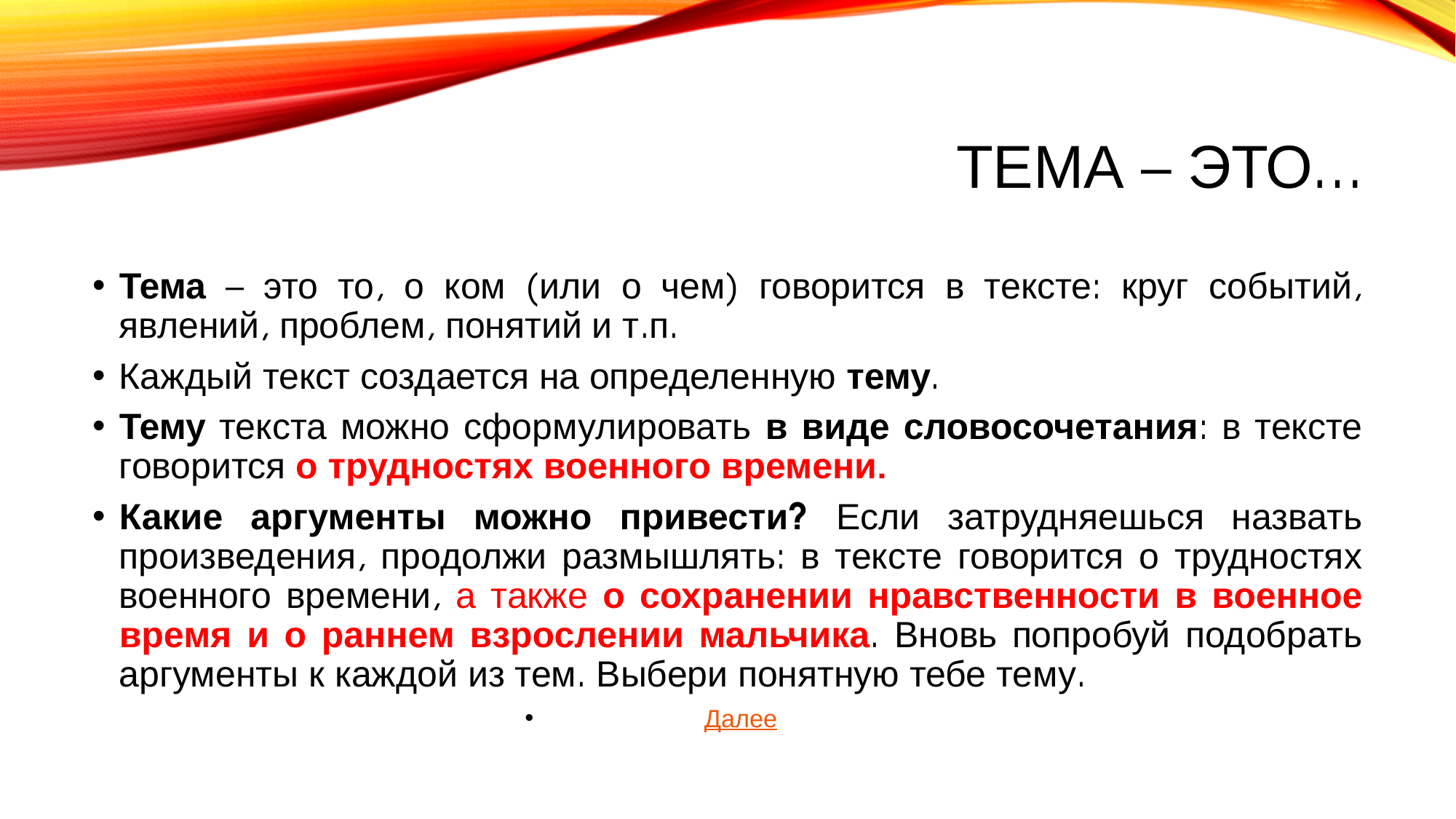

# Тема – это…
Тема – это то, о ком (или о чем) говорится в тексте: круг событий, явлений, проблем, понятий и т.п.
Каждый текст создается на определенную тему.
Тему текста можно сформулировать в виде словосочетания: в тексте говорится о трудностях военного времени.
Какие аргументы можно привести? Если затрудняешься назвать произведения, продолжи размышлять: в тексте говорится о трудностях военного времени, а также о сохранении нравственности в военное время и о раннем взрослении мальчика. Вновь попробуй подобрать аргументы к каждой из тем. Выбери понятную тебе тему.
Далее